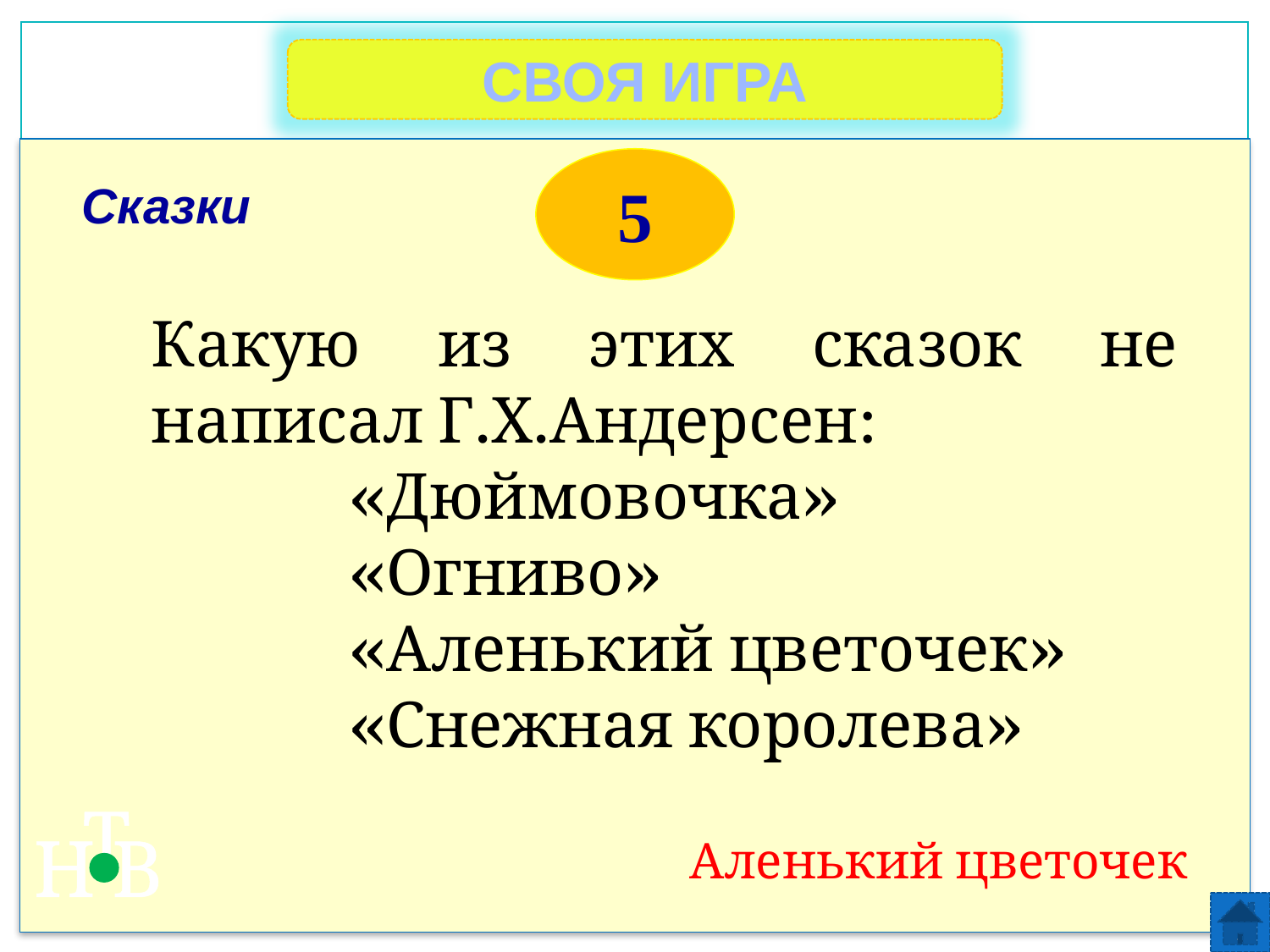

СВОЯ ИГРА

5
Сказки
Какую из этих сказок не написал Г.Х.Андерсен:
             «Дюймовочка»
             «Огниво»
             «Аленький цветочек»
             «Снежная королева»
Т
Н
В
Аленький цветочек